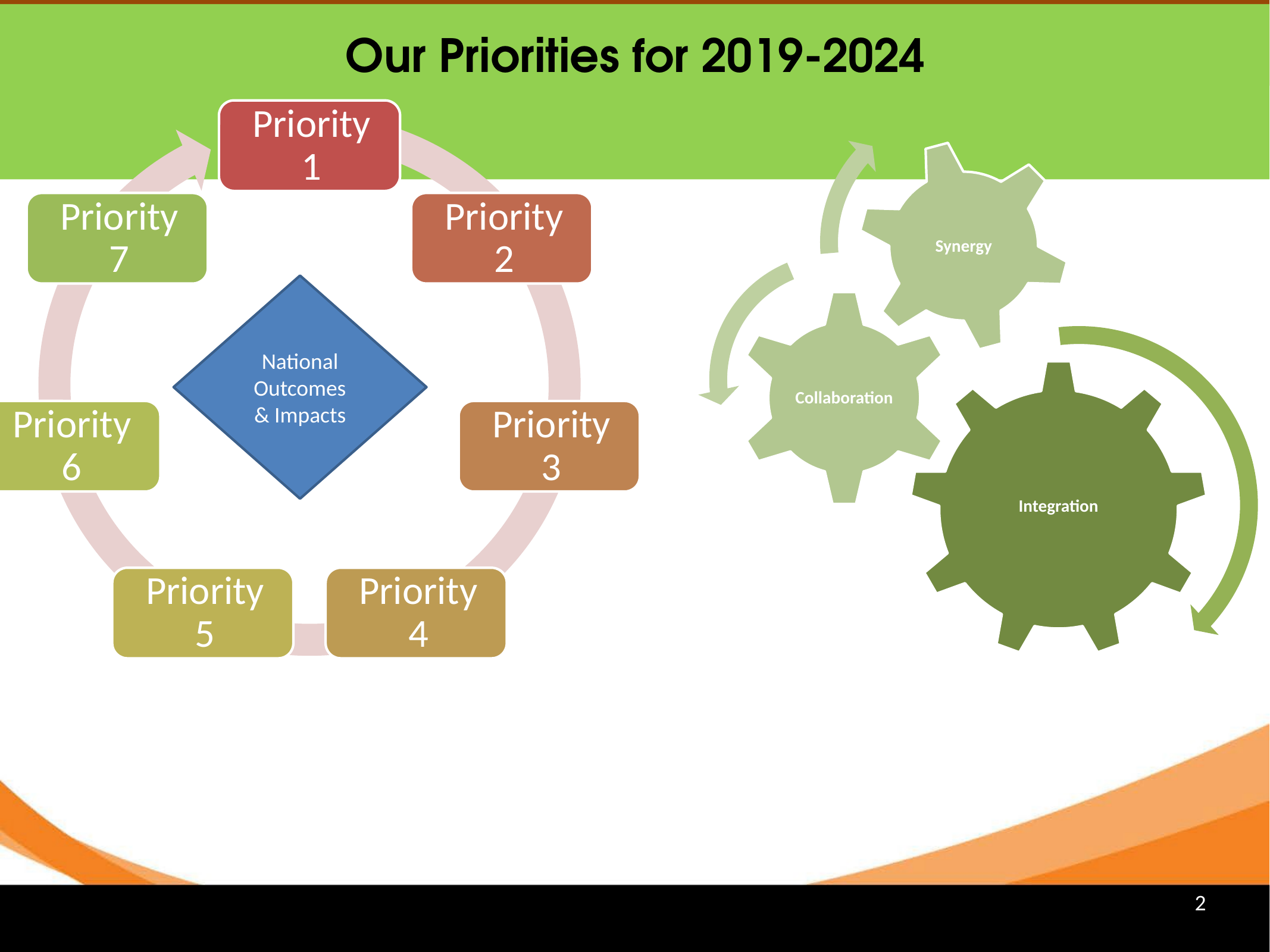

# Our Priorities for 2019-2024
Priority 1
Priority 2
Priority 3
Priority 4
Priority 5
Priority 6
Priority 7
Integration
Collaboration
Synergy
National Outcomes & Impacts
2
9